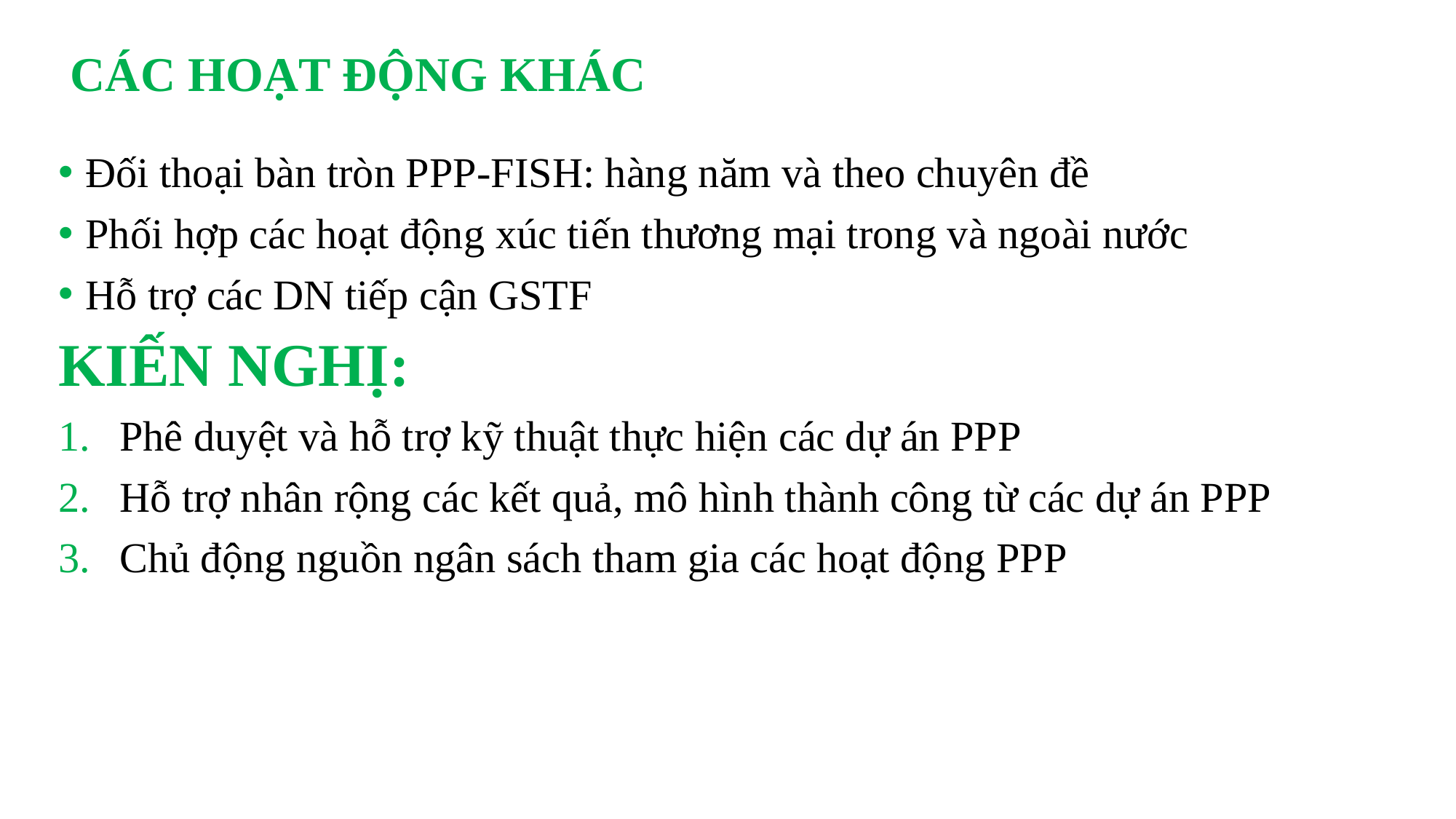

# CÁC HOẠT ĐỘNG KHÁC
Đối thoại bàn tròn PPP-FISH: hàng năm và theo chuyên đề
Phối hợp các hoạt động xúc tiến thương mại trong và ngoài nước
Hỗ trợ các DN tiếp cận GSTF
KIẾN NGHỊ:
Phê duyệt và hỗ trợ kỹ thuật thực hiện các dự án PPP
Hỗ trợ nhân rộng các kết quả, mô hình thành công từ các dự án PPP
Chủ động nguồn ngân sách tham gia các hoạt động PPP